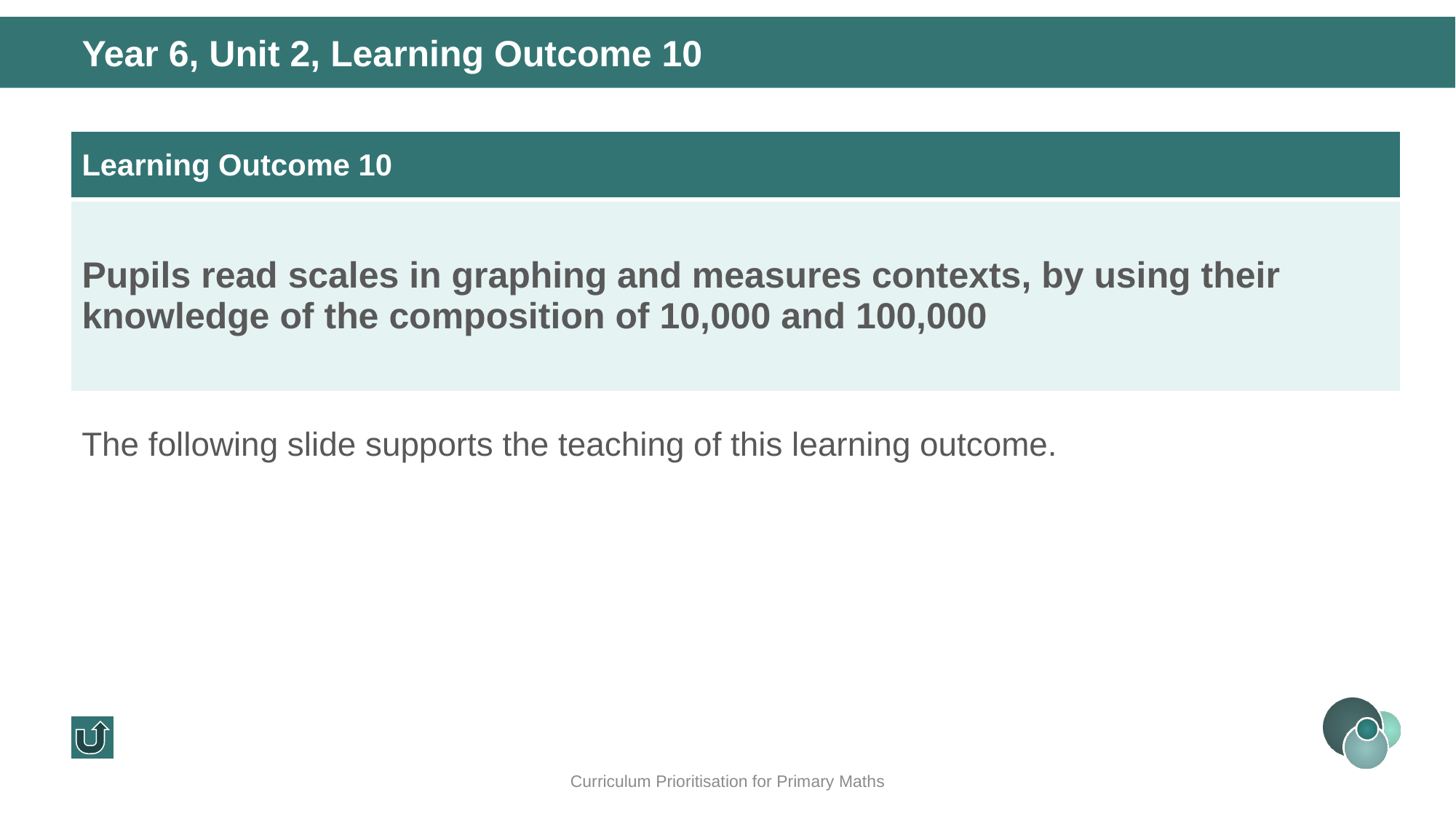

Year 6, Unit 2, Learning Outcome 10
| Learning Outcome 10 |
| --- |
| Pupils read scales in graphing and measures contexts, by using their knowledge of the composition of 10,000 and 100,000 |
The following slide supports the teaching of this learning outcome.

Curriculum Prioritisation for Primary Maths